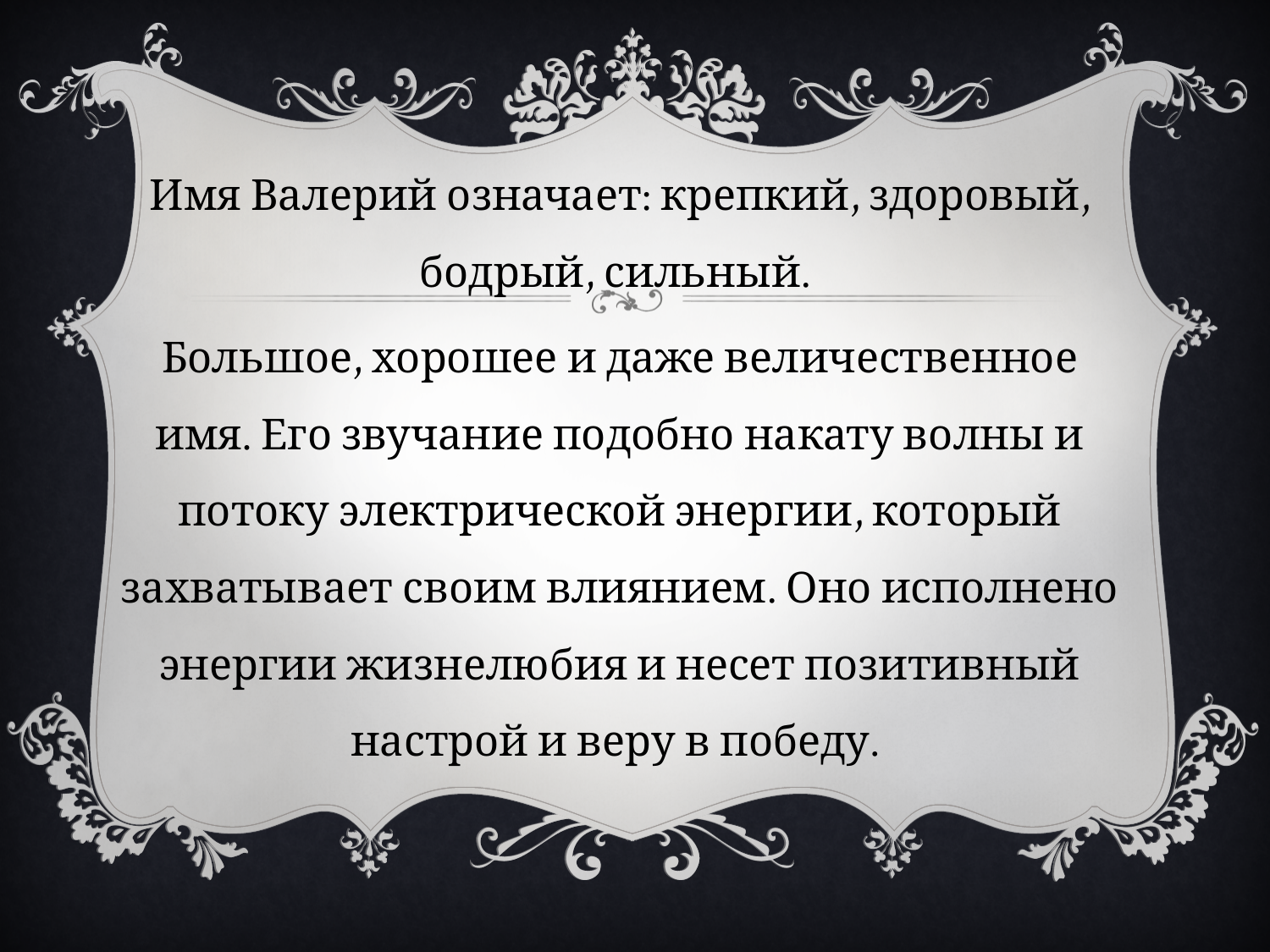

Имя Валерий означает: крепкий, здоровый, бодрый, сильный.
Большое, хорошее и даже величественное имя. Его звучание подобно накату волны и потоку электрической энергии, который захватывает своим влиянием. Оно исполнено энергии жизнелюбия и несет позитивный настрой и веру в победу.